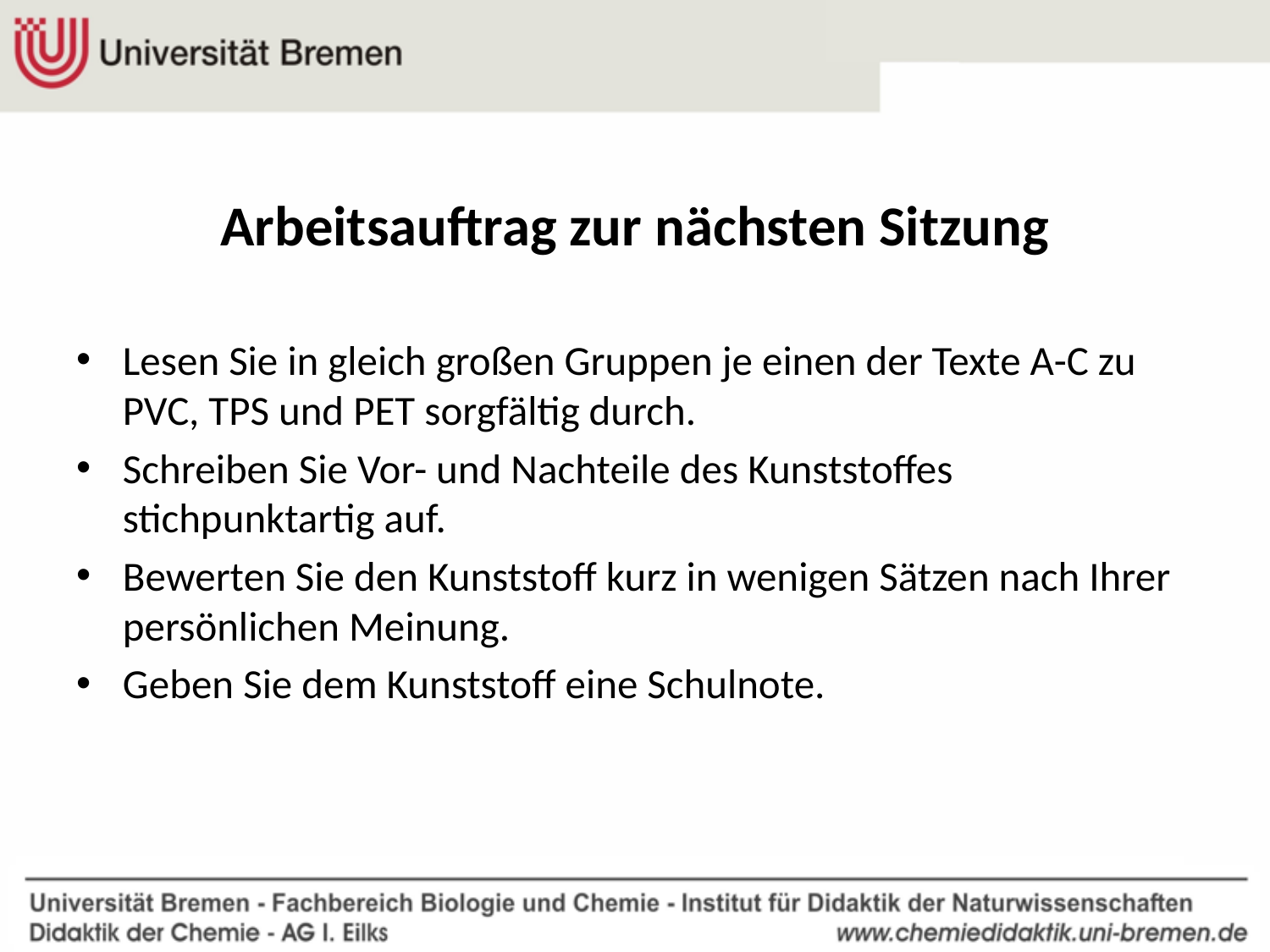

# Arbeitsauftrag zur nächsten Sitzung
Lesen Sie in gleich großen Gruppen je einen der Texte A-C zu PVC, TPS und PET sorgfältig durch.
Schreiben Sie Vor- und Nachteile des Kunststoffes stichpunktartig auf.
Bewerten Sie den Kunststoff kurz in wenigen Sätzen nach Ihrer persönlichen Meinung.
Geben Sie dem Kunststoff eine Schulnote.